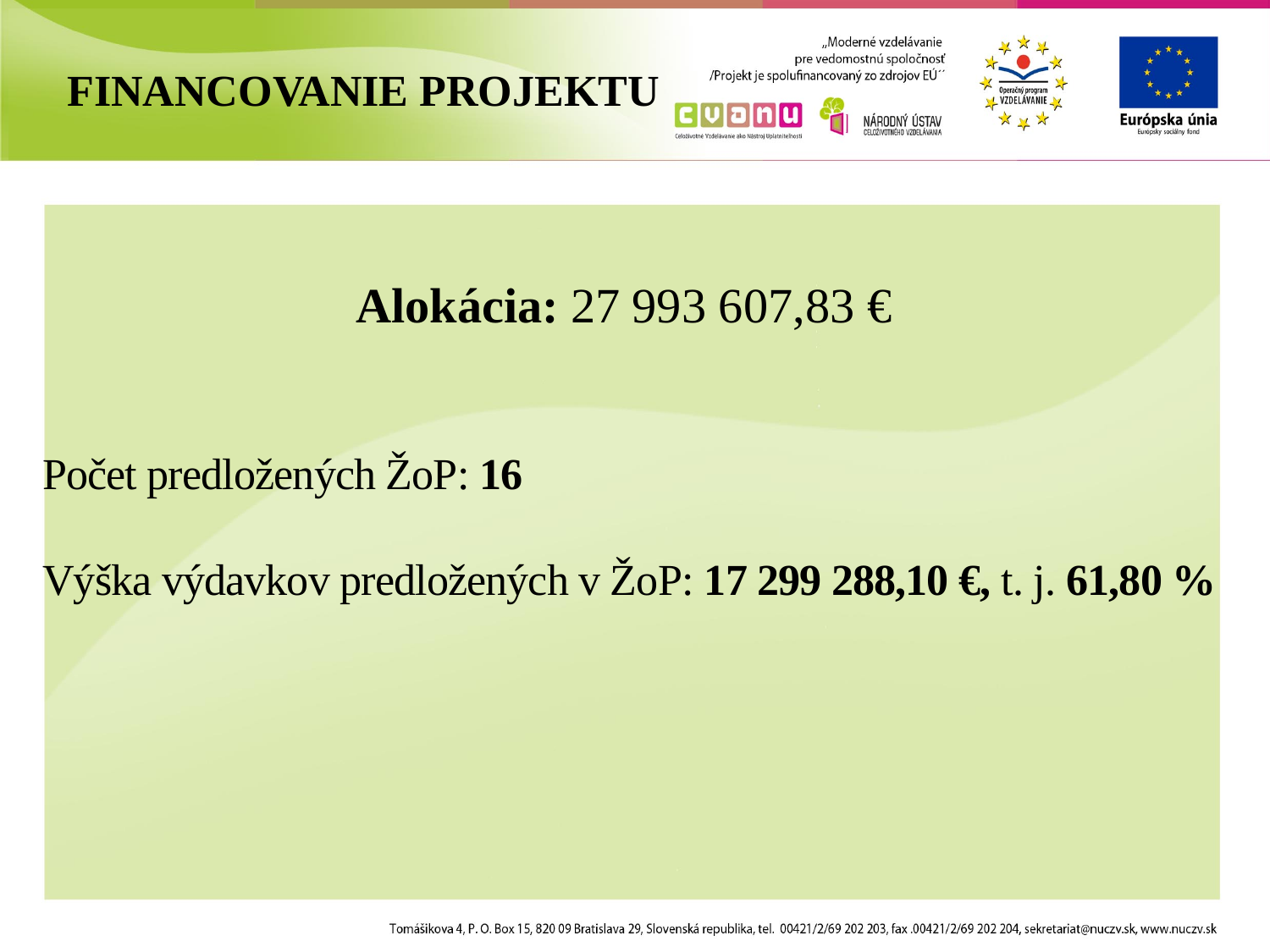

FINANCOVANIE PROJEKTU

Alokácia: 27 993 607,83 €

Počet predložených ŽoP: 16

Výška výdavkov predložených v ŽoP: 17 299 288,10 €, t. j. 61,80 %